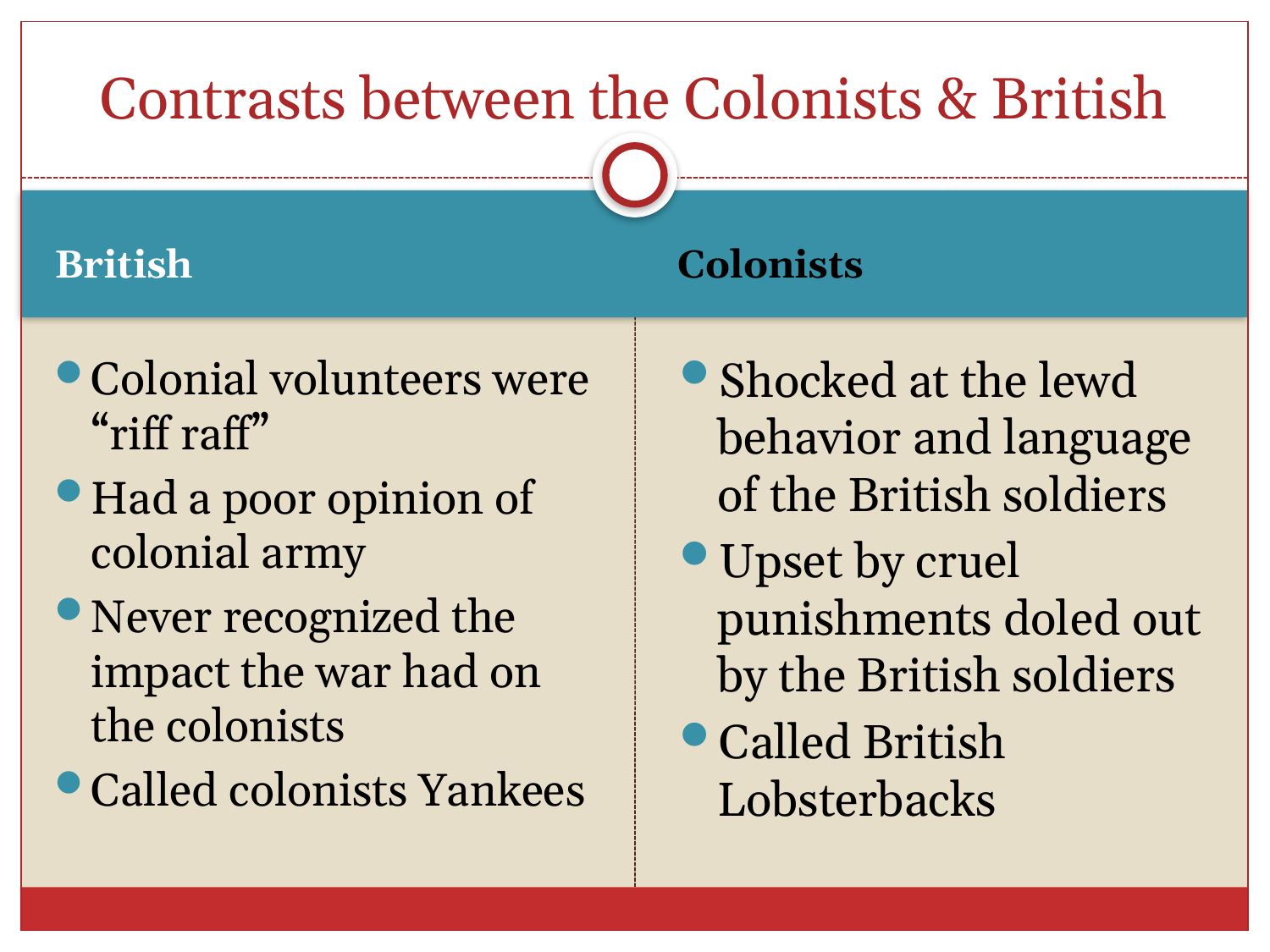

# Contrasts between the Colonists & British
British
Colonists
Colonial volunteers were “riff raff”
Had a poor opinion of colonial army
Never recognized the impact the war had on the colonists
Called colonists Yankees
Shocked at the lewd behavior and language of the British soldiers
Upset by cruel punishments doled out by the British soldiers
Called British Lobsterbacks